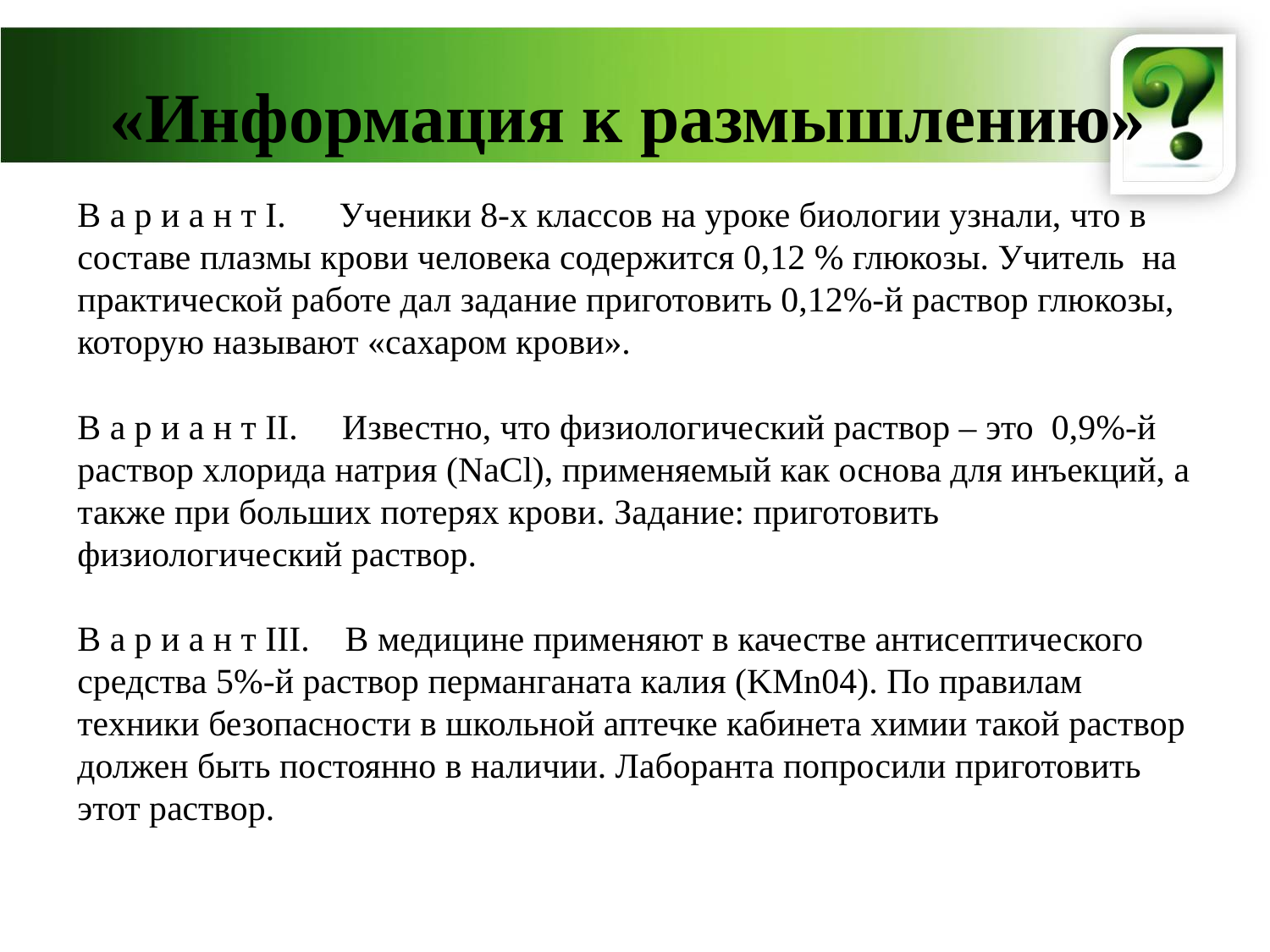

# «Информация к размышлению»
В а р и а н т I.      Ученики 8-х классов на уроке биологии узнали, что в составе плазмы крови человека содержится 0,12 % глюкозы. Учитель  на практической работе дал задание приготовить 0,12%-й раствор глюкозы, которую называют «сахаром крови».

В а р и а н т ІІ.     Известно, что физиологический раствор – это  0,9%-й раствор хлорида натрия (NaCl), применяемый как основа для инъекций, а также при больших потерях крови. Задание: приготовить физиологический раствор.

В а р и а н т ІII.    В медицине применяют в качестве антисептического средства 5%-й раствор перманганата калия (KМn04). По правилам техники безопасности в школьной аптечке кабинета химии такой раствор должен быть постоянно в наличии. Лаборанта попросили приготовить этот раствор.